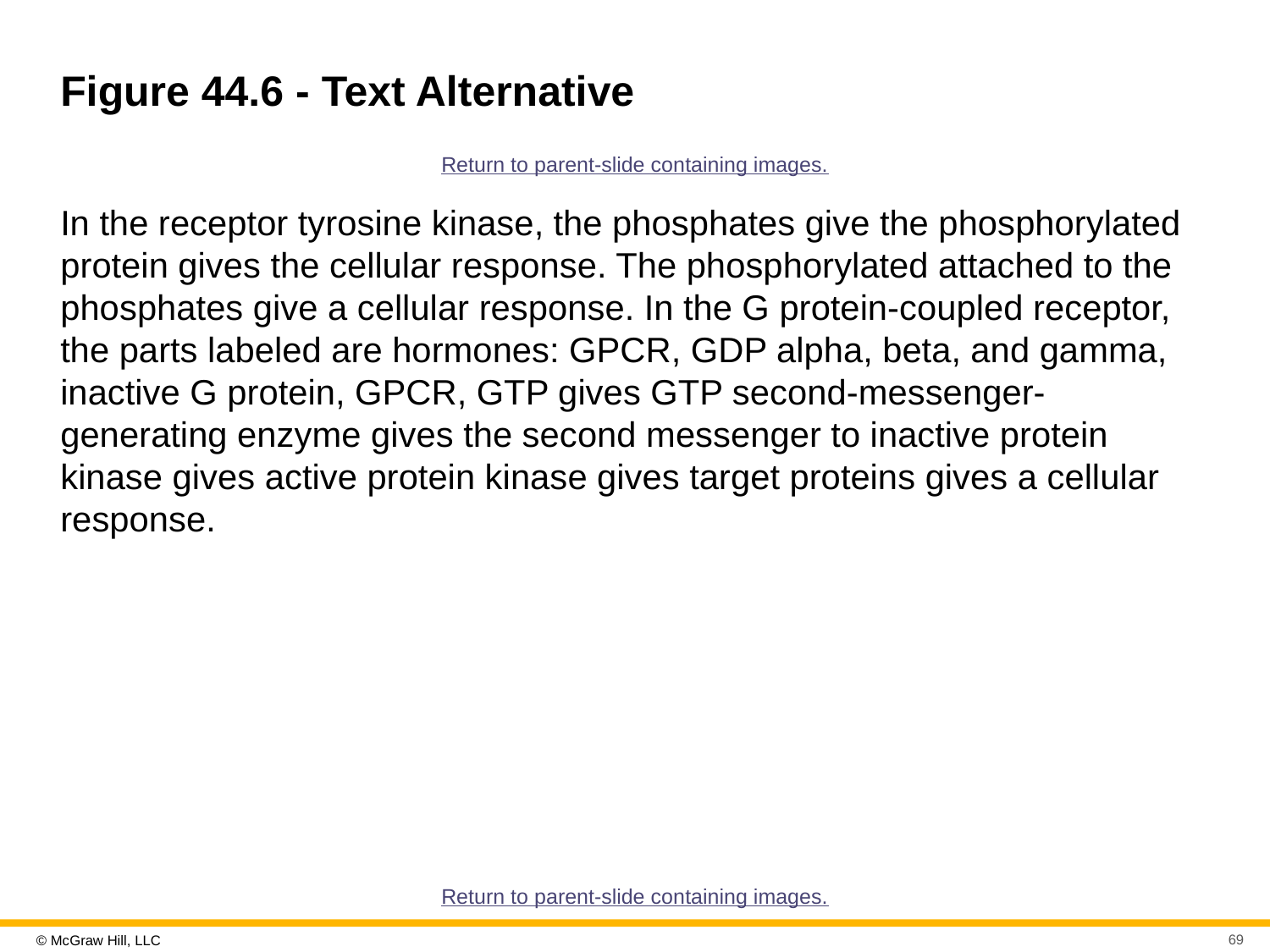

# Figure 44.6 - Text Alternative
Return to parent-slide containing images.
In the receptor tyrosine kinase, the phosphates give the phosphorylated protein gives the cellular response. The phosphorylated attached to the phosphates give a cellular response. In the G protein-coupled receptor, the parts labeled are hormones: GPCR, GDP alpha, beta, and gamma, inactive G protein, GPCR, GTP gives GTP second-messenger-generating enzyme gives the second messenger to inactive protein kinase gives active protein kinase gives target proteins gives a cellular response.
Return to parent-slide containing images.
69